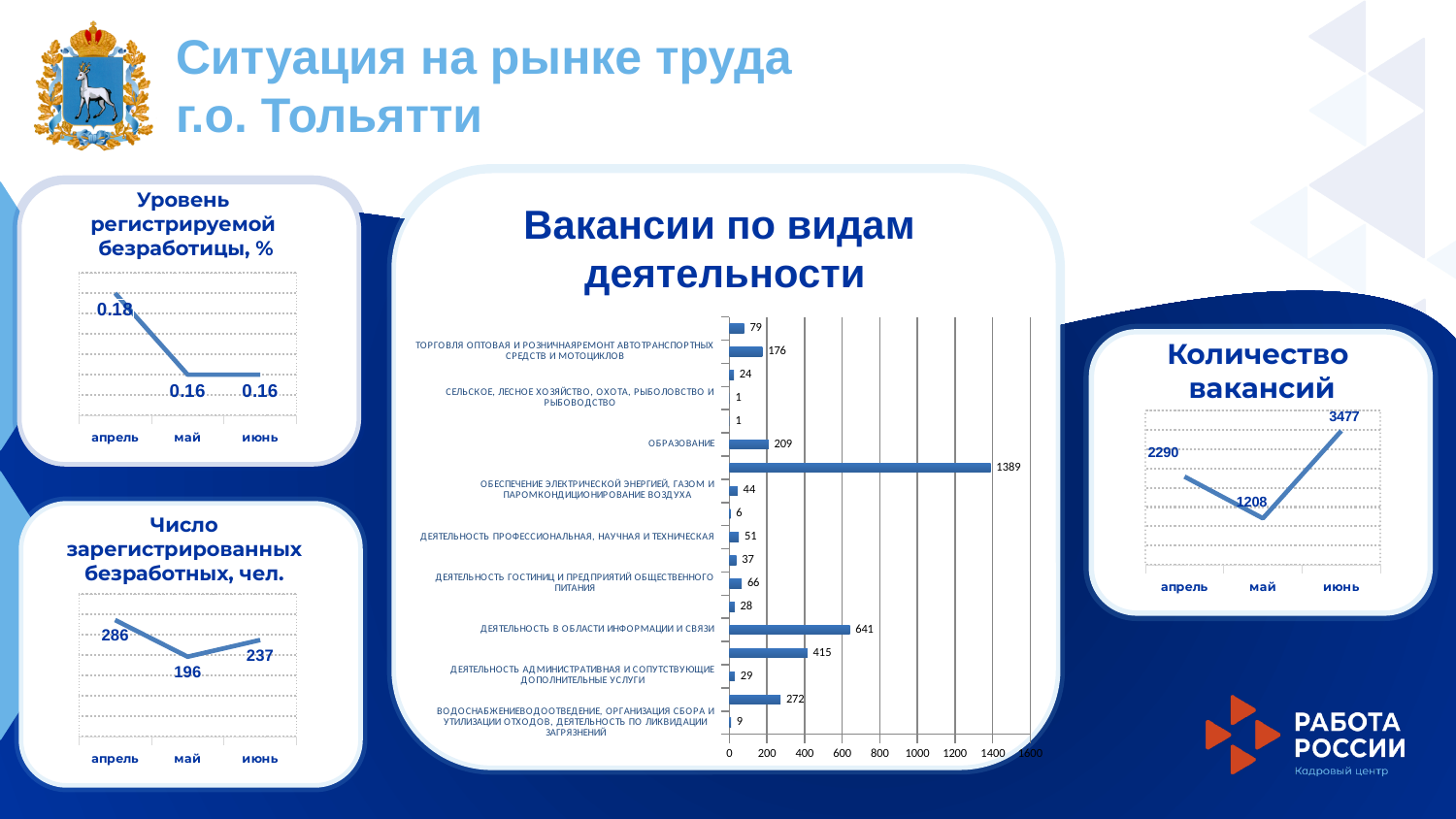

Ситуация на рынке труда
г.о. Тольятти

Уровень
регистрируемой
безработицы, %
Вакансии по видам
деятельности

### Chart

| Category | Уровень |
|---|---|
| апрель | 0.18 |
| май | 0.16 |
| июнь | 0.16 |

### Chart

| Category | Вакансии |
|---|---|
| ВОДОСНАБЖЕНИЕВОДООТВЕДЕНИЕ, ОРГАНИЗАЦИЯ СБОРА И УТИЛИЗАЦИИ ОТХОДОВ, ДЕЯТЕЛЬНОСТЬ ПО ЛИКВИДАЦИИ ЗАГРЯЗНЕНИЙ | 9.0 |
| ГОСУДАРСТВЕННОЕ УПРАВЛЕНИЕ И ОБЕСПЕЧЕНИЕ ВОЕННОЙ БЕЗОПАСНОСТИСОЦИАЛЬНОЕ ОБЕСПЕЧЕНИЕ | 272.0 |
| ДЕЯТЕЛЬНОСТЬ АДМИНИСТРАТИВНАЯ И СОПУТСТВУЮЩИЕ ДОПОЛНИТЕЛЬНЫЕ УСЛУГИ | 29.0 |
| ДЕЯТЕЛЬНОСТЬ В ОБЛАСТИ ЗДРАВООХРАНЕНИЯ И СОЦИАЛЬНЫХ УСЛУГ | 415.0 |
| ДЕЯТЕЛЬНОСТЬ В ОБЛАСТИ ИНФОРМАЦИИ И СВЯЗИ | 641.0 |
| ДЕЯТЕЛЬНОСТЬ В ОБЛАСТИ КУЛЬТУРЫ, СПОРТА, ОРГАНИЗАЦИИ ДОСУГА И РАЗВЛЕЧЕНИЙ | 28.0 |
| ДЕЯТЕЛЬНОСТЬ ГОСТИНИЦ И ПРЕДПРИЯТИЙ ОБЩЕСТВЕННОГО ПИТАНИЯ | 66.0 |
| ДЕЯТЕЛЬНОСТЬ ПО ОПЕРАЦИЯМ С НЕДВИЖИМЫМ ИМУЩЕСТВОМ | 37.0 |
| ДЕЯТЕЛЬНОСТЬ ПРОФЕССИОНАЛЬНАЯ, НАУЧНАЯ И ТЕХНИЧЕСКАЯ | 51.0 |
| ДЕЯТЕЛЬНОСТЬ ФИНАНСОВАЯ И СТРАХОВАЯ | 6.0 |
| ОБЕСПЕЧЕНИЕ ЭЛЕКТРИЧЕСКОЙ ЭНЕРГИЕЙ, ГАЗОМ И ПАРОМКОНДИЦИОНИРОВАНИЕ ВОЗДУХА | 44.0 |
| ОБРАБАТЫВАЮЩИЕ ПРОИЗВОДСТВА | 1389.0 |
| ОБРАЗОВАНИЕ | 209.0 |
| ПРЕДОСТАВЛЕНИЕ ПРОЧИХ ВИДОВ УСЛУГ | 1.0 |
| СЕЛЬСКОЕ, ЛЕСНОЕ ХОЗЯЙСТВО, ОХОТА, РЫБОЛОВСТВО И РЫБОВОДСТВО | 1.0 |
| СТРОИТЕЛЬСТВО | 24.0 |
| ТОРГОВЛЯ ОПТОВАЯ И РОЗНИЧНАЯРЕМОНТ АВТОТРАНСПОРТНЫХ СРЕДСТВ И МОТОЦИКЛОВ | 176.0 |
| ТРАНСПОРТИРОВКА И ХРАНЕНИЕ | 79.0 |
Количество
вакансий

### Chart

| Category | Ряд 1 |
|---|---|
| апрель | 2290.0 |
| май | 1208.0 |
| июнь | 3477.0 |
Число
зарегистрированных
безработных, чел.

### Chart

| Category | Ряд 1 |
|---|---|
| апрель | 286.0 |
| май | 196.0 |
| июнь | 237.0 |